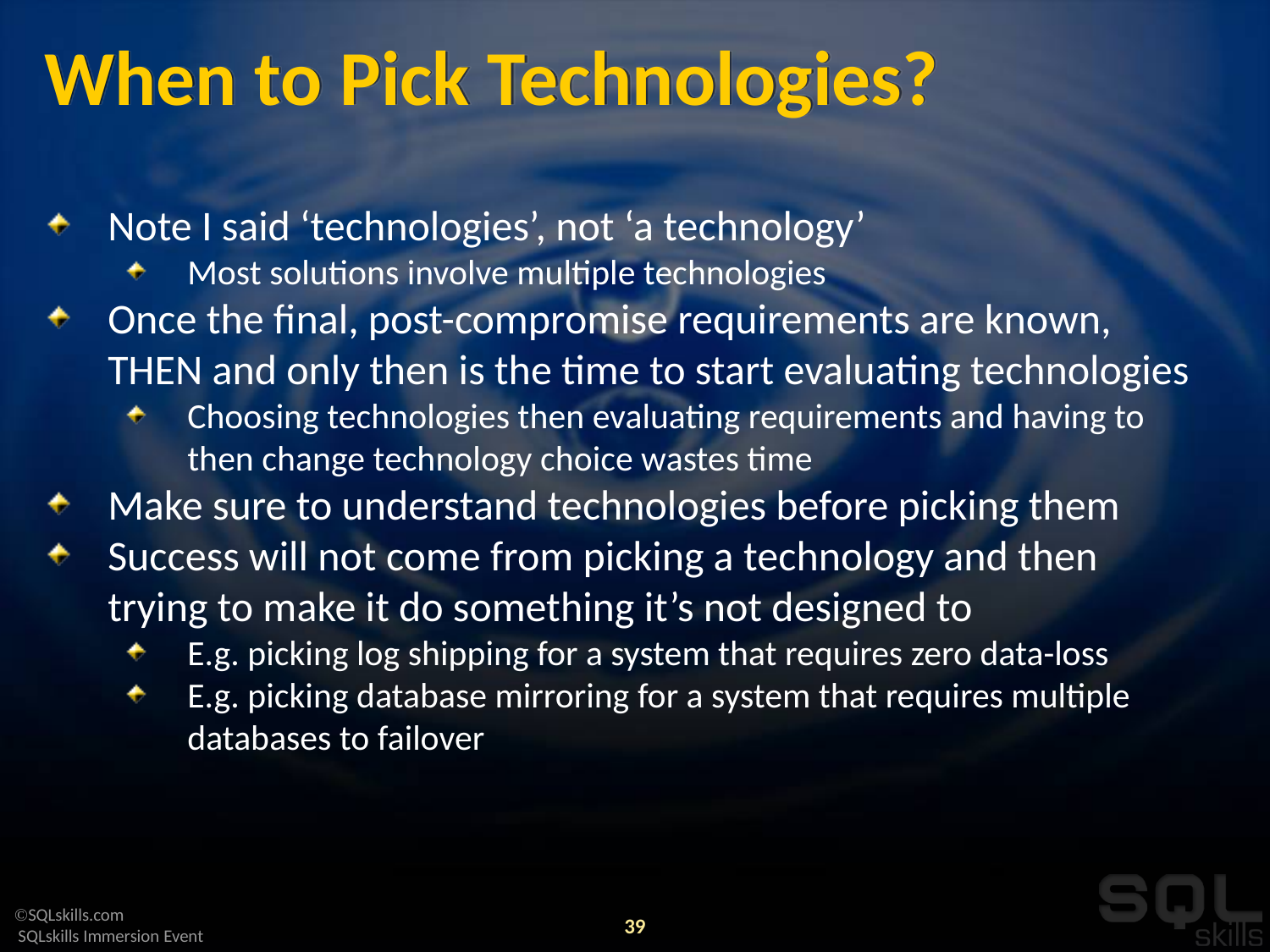

# When to Pick Technologies?
Note I said ‘technologies’, not ‘a technology’
Most solutions involve multiple technologies
Once the final, post-compromise requirements are known, THEN and only then is the time to start evaluating technologies
Choosing technologies then evaluating requirements and having to then change technology choice wastes time
Make sure to understand technologies before picking them
Success will not come from picking a technology and then trying to make it do something it’s not designed to
E.g. picking log shipping for a system that requires zero data-loss
E.g. picking database mirroring for a system that requires multiple databases to failover
39